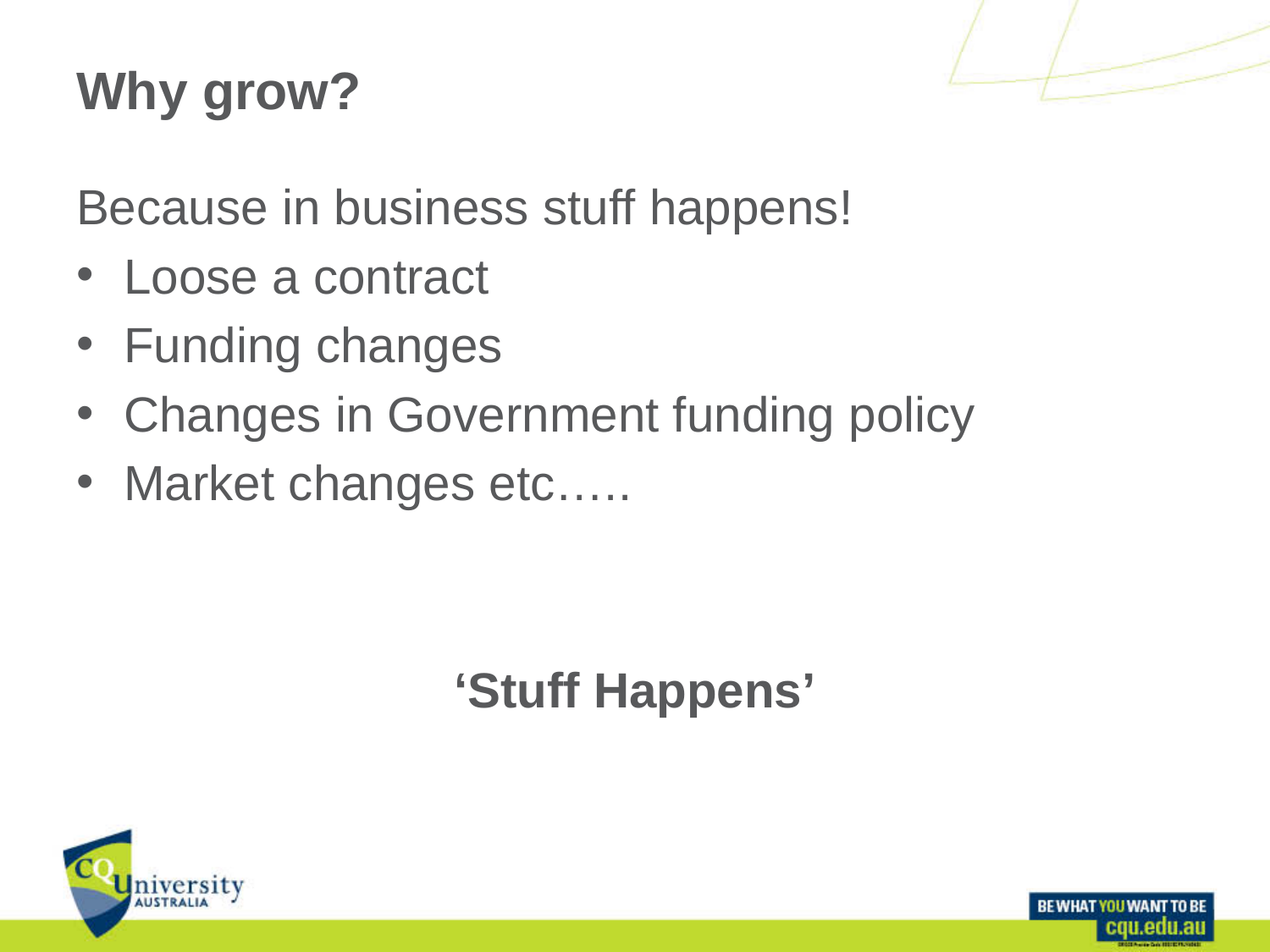

# Why grow?
Because in business stuff happens!
Loose a contract
Funding changes
Changes in Government funding policy
Market changes etc…..

‘Stuff Happens’